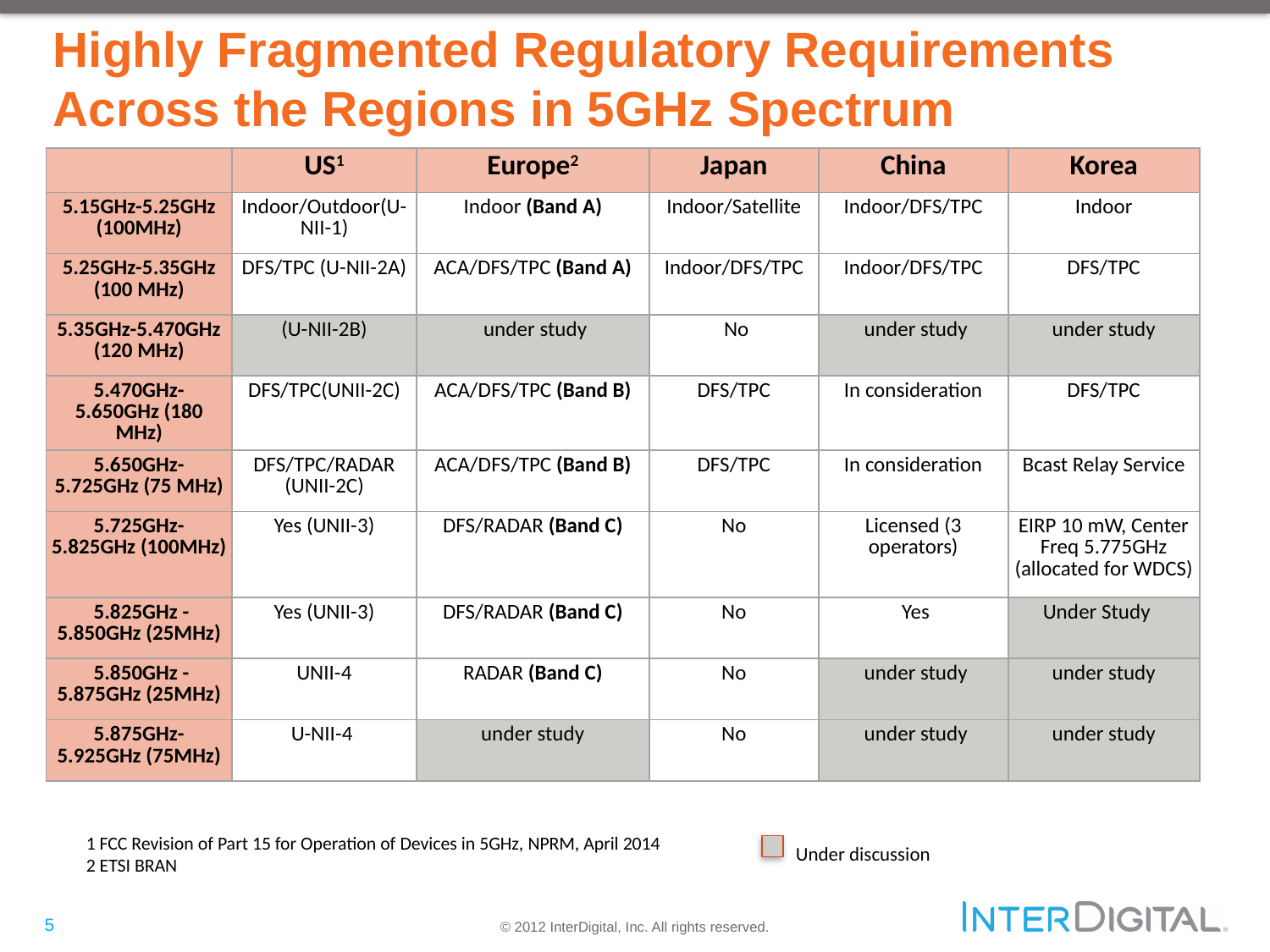

# Highly Fragmented Regulatory Requirements Across the Regions in 5GHz Spectrum
|  | US1 | Europe2 | Japan | China | Korea |
| --- | --- | --- | --- | --- | --- |
| 5.15GHz-5.25GHz (100MHz) | Indoor/Outdoor(U-NII-1) | Indoor (Band A) | Indoor/Satellite | Indoor/DFS/TPC | Indoor |
| 5.25GHz-5.35GHz (100 MHz) | DFS/TPC (U-NII-2A) | ACA/DFS/TPC (Band A) | Indoor/DFS/TPC | Indoor/DFS/TPC | DFS/TPC |
| 5.35GHz-5.470GHz (120 MHz) | (U-NII-2B) | under study | No | under study | under study |
| 5.470GHz-5.650GHz (180 MHz) | DFS/TPC(UNII-2C) | ACA/DFS/TPC (Band B) | DFS/TPC | In consideration | DFS/TPC |
| 5.650GHz-5.725GHz (75 MHz) | DFS/TPC/RADAR (UNII-2C) | ACA/DFS/TPC (Band B) | DFS/TPC | In consideration | Bcast Relay Service |
| 5.725GHz-5.825GHz (100MHz) | Yes (UNII-3) | DFS/RADAR (Band C) | No | Licensed (3 operators) | EIRP 10 mW, Center Freq 5.775GHz (allocated for WDCS) |
| 5.825GHz - 5.850GHz (25MHz) | Yes (UNII-3) | DFS/RADAR (Band C) | No | Yes | Under Study |
| 5.850GHz - 5.875GHz (25MHz) | UNII-4 | RADAR (Band C) | No | under study | under study |
| 5.875GHz-5.925GHz (75MHz) | U-NII-4 | under study | No | under study | under study |
1 FCC Revision of Part 15 for Operation of Devices in 5GHz, NPRM, April 2014
2 ETSI BRAN

Under discussion